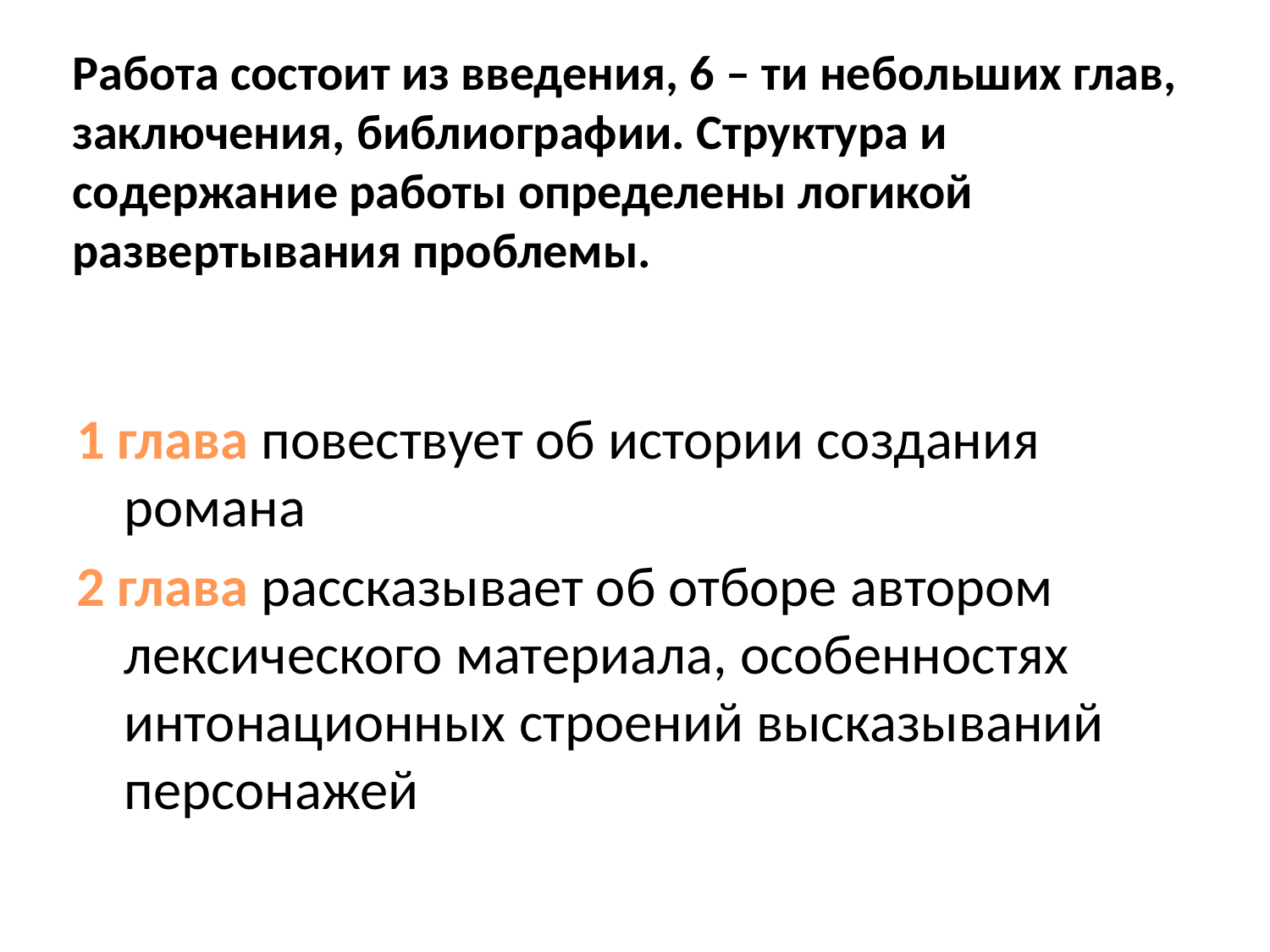

# Работа состоит из введения, 6 – ти небольших глав, заключения, библиографии. Структура и содержание работы определены логикой развертывания проблемы.
1 глава повествует об истории создания романа
2 глава рассказывает об отборе автором лексического материала, особенностях интонационных строений высказываний персонажей